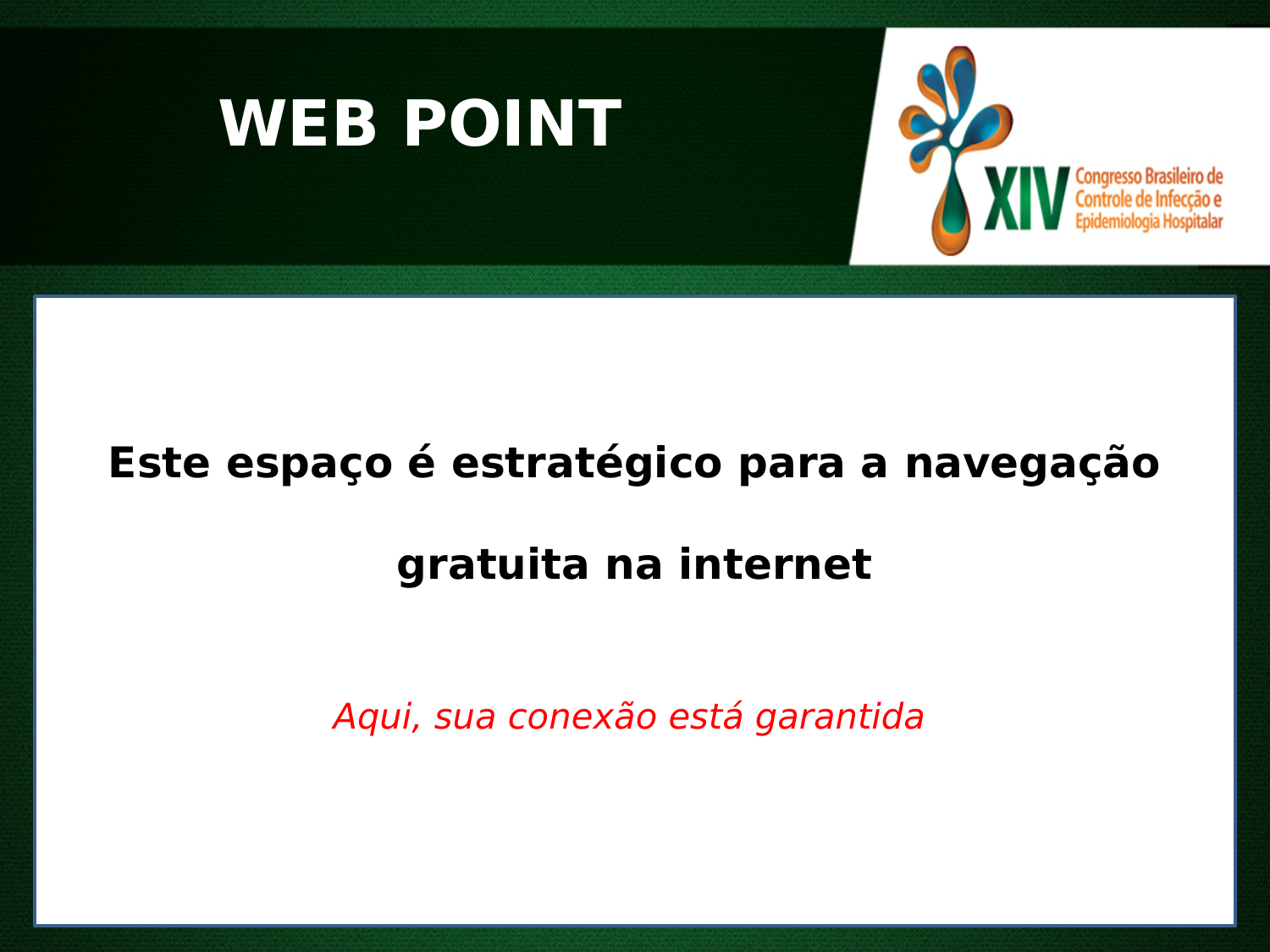

WEB POINT

Este espaço é estratégico para a navegação gratuita na internet

Aqui, sua conexão está garantida